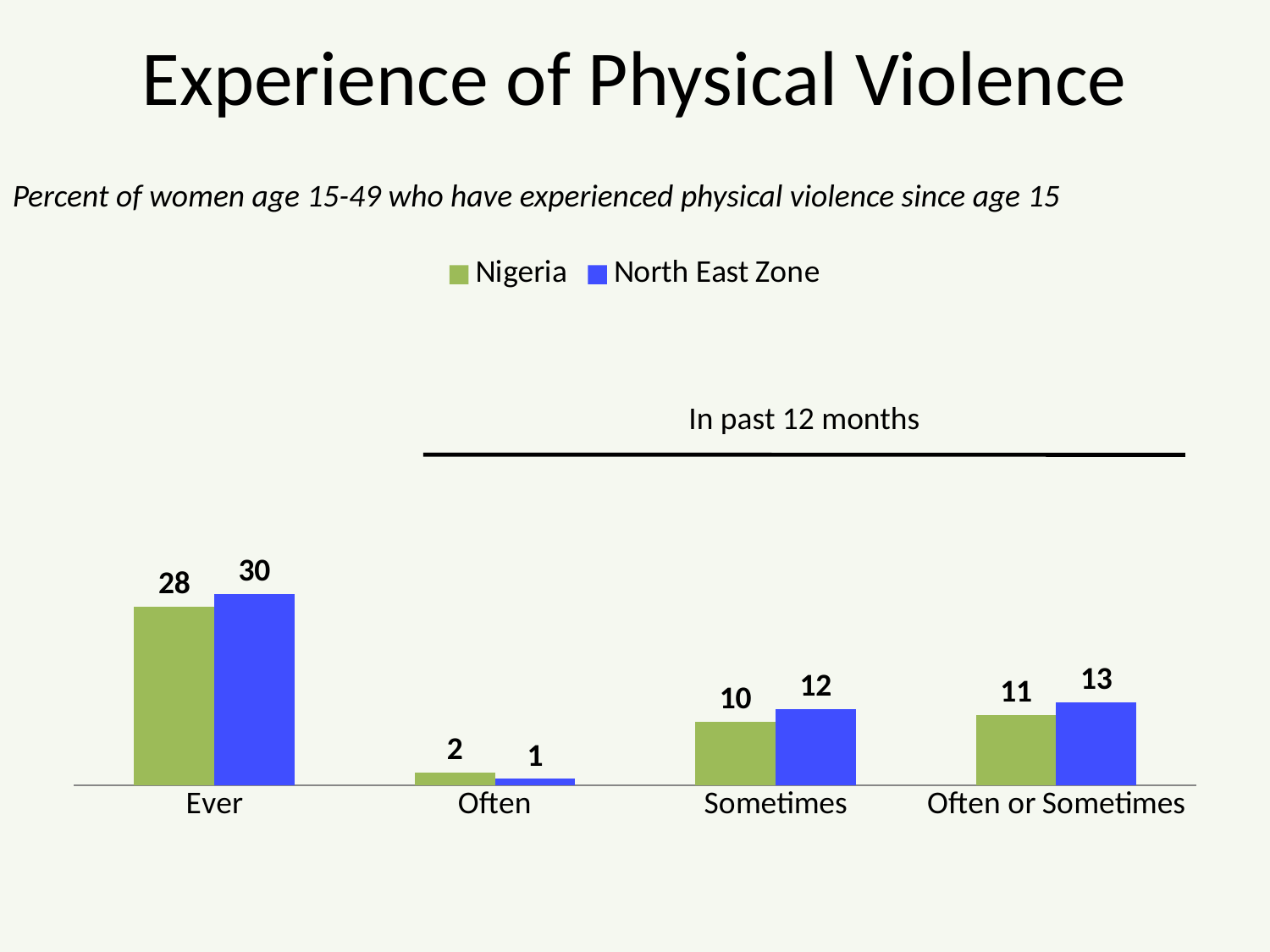

# Experience of Physical Violence
Percent of women age 15-49 who have experienced physical violence since age 15

### Chart

| Category | Nigeria | North East Zone |
|---|---|---|
| Ever | 28.0 | 30.0 |
| Often | 2.0 | 1.0 |
| Sometimes | 10.0 | 12.0 |
| Often or Sometimes | 11.0 | 13.0 |
In past 12 months